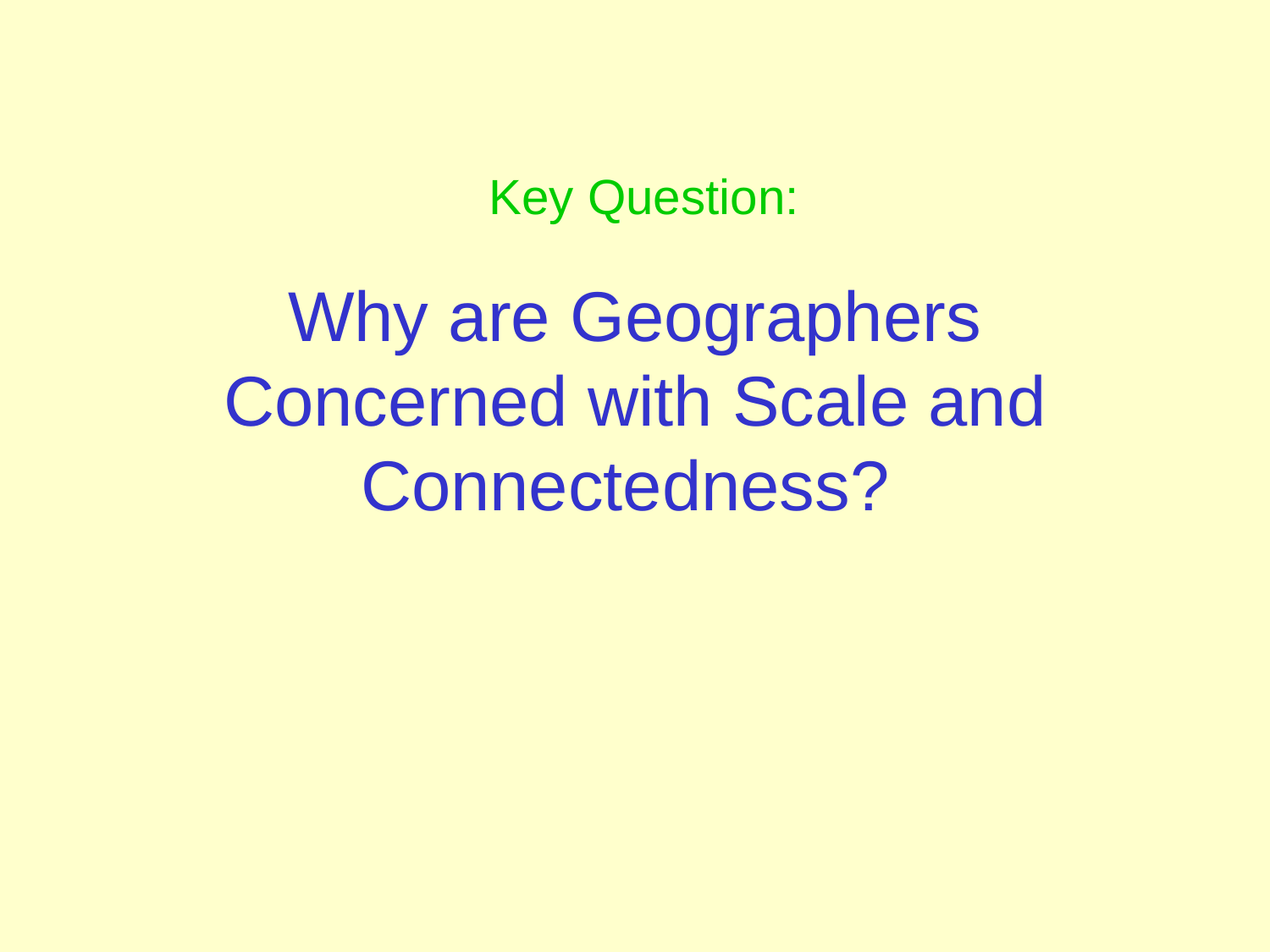

Key Question:
# Why are Geographers Concerned with Scale and Connectedness?